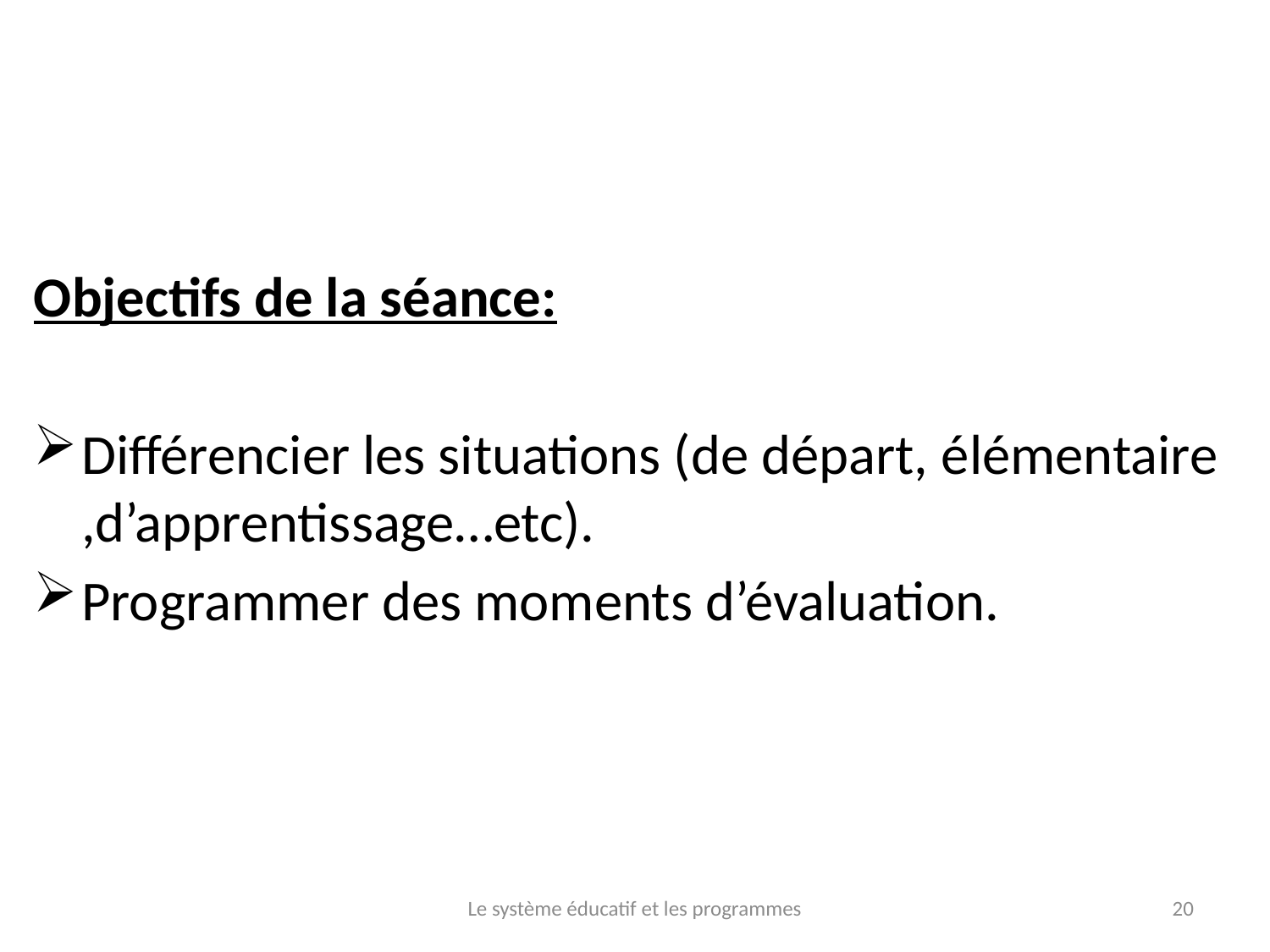

Objectifs de la séance:

Différencier les situations (de départ, élémentaire ,d’apprentissage…etc).
Programmer des moments d’évaluation.
Le système éducatif et les programmes
20